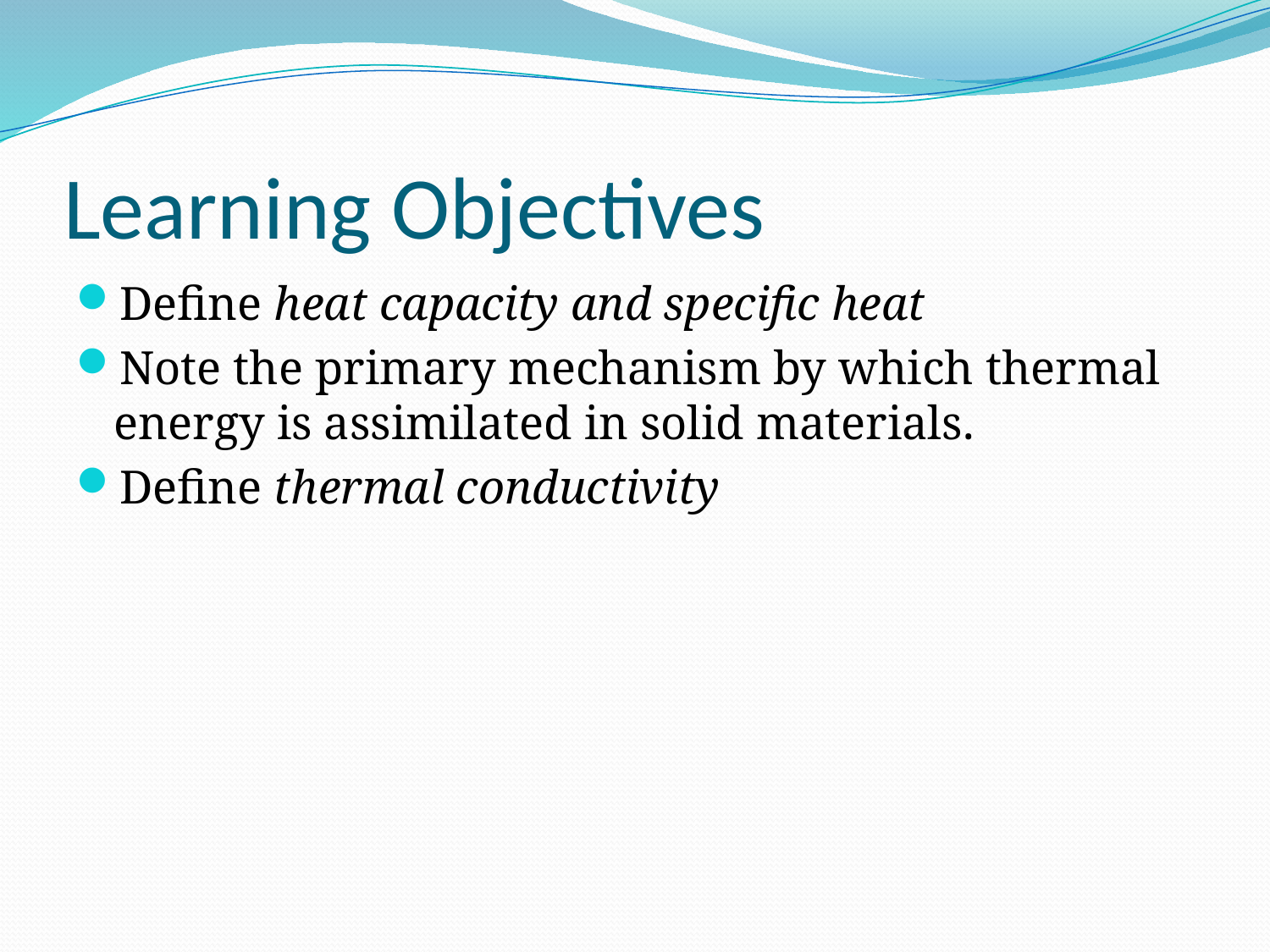

# Learning Objectives
Define heat capacity and specific heat
Note the primary mechanism by which thermal energy is assimilated in solid materials.
Define thermal conductivity